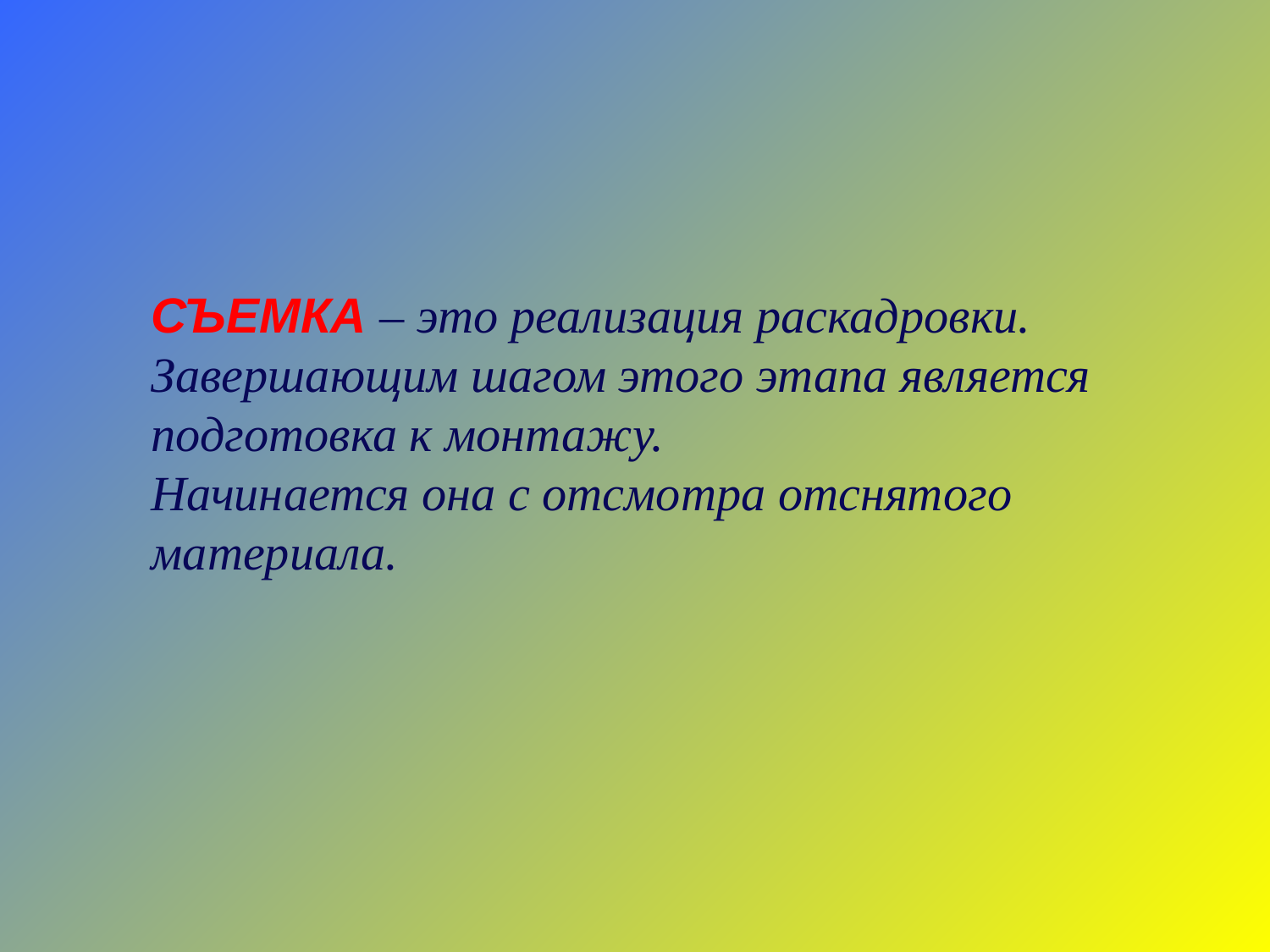

СЪЕМКА – это реализация раскадровки.
Завершающим шагом этого этапа является подготовка к монтажу.
Начинается она с отсмотра отснятого материала.